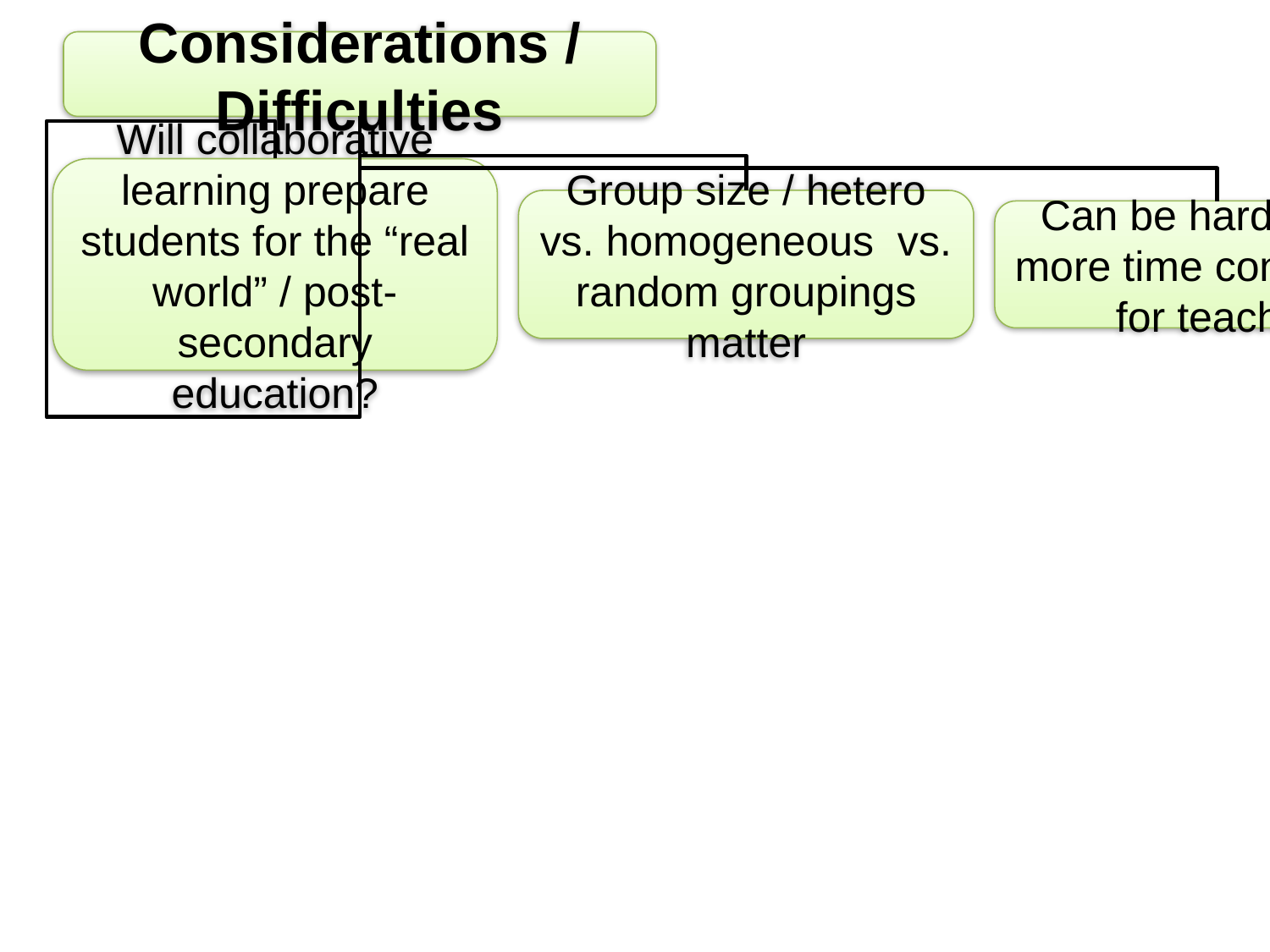

Considerations / Difficulties
Will collaborative learning prepare students for the “real world” / post-secondary education?
Group size / hetero vs. homogeneous  vs. random groupings matter
Can be harder and more time consuming for teacher